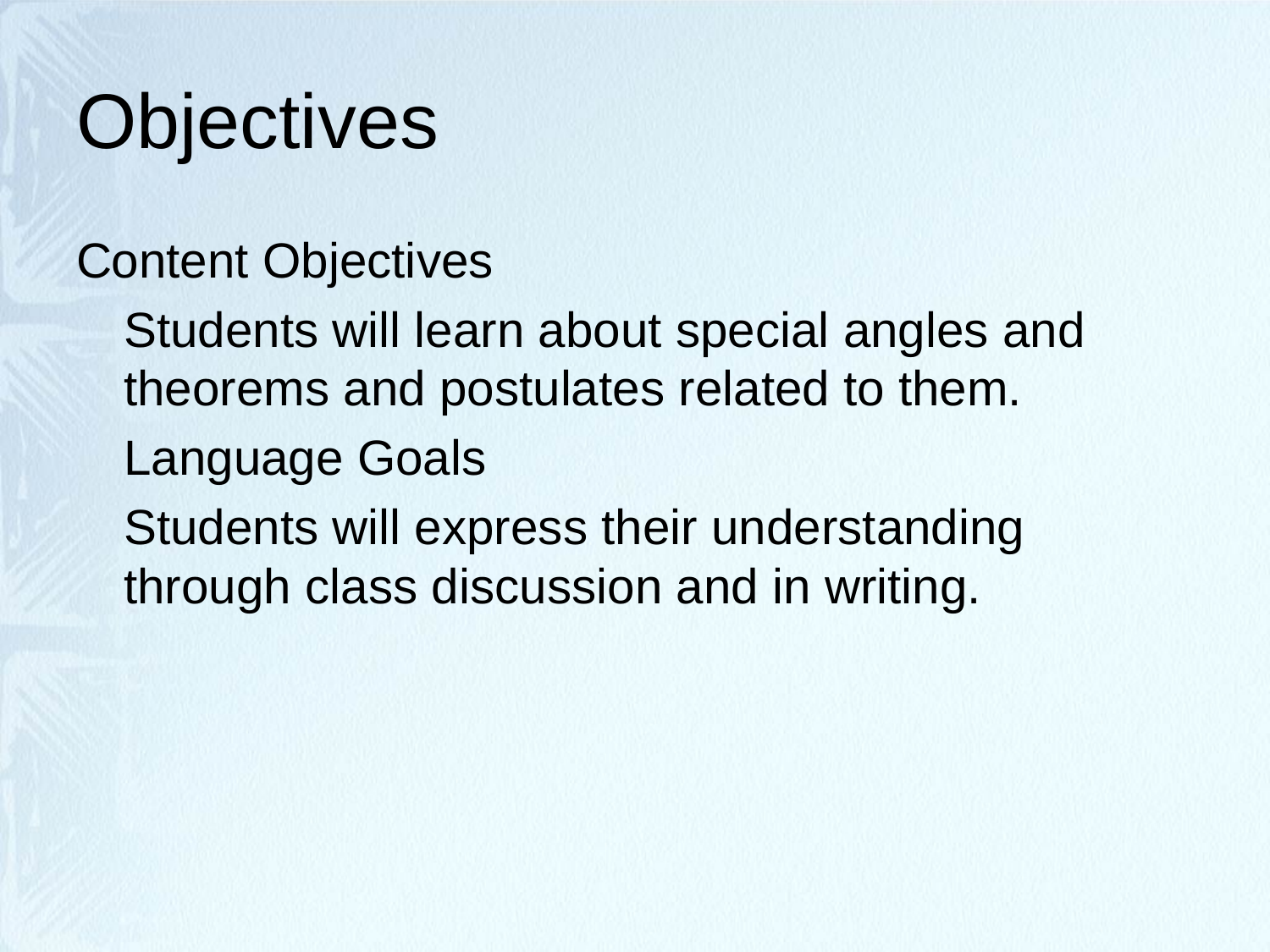

# Objectives
Content Objectives
	Students will learn about special angles and theorems and postulates related to them.
	Language Goals
	Students will express their understanding through class discussion and in writing.